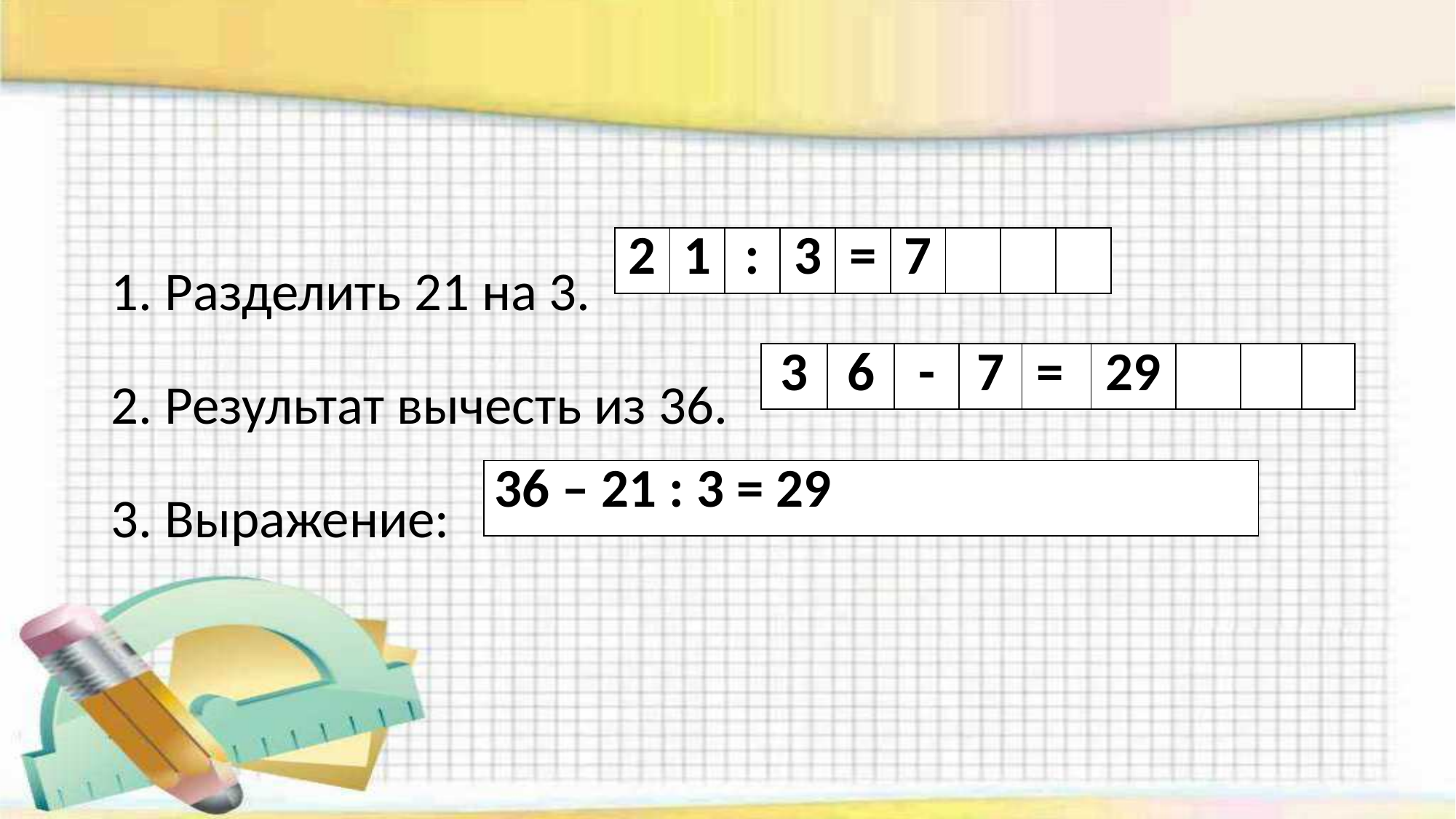

#
1. Разделить 21 на 3.
2. Результат вычесть из 36.
3. Выражение:
| 2 | 1 | : | 3 | = | 7 |  |  |  |
| --- | --- | --- | --- | --- | --- | --- | --- | --- |
| 3 | 6 | - | 7 | = | 29 |  |  |  |
| --- | --- | --- | --- | --- | --- | --- | --- | --- |
| 36 – 21 : 3 = 29 |
| --- |